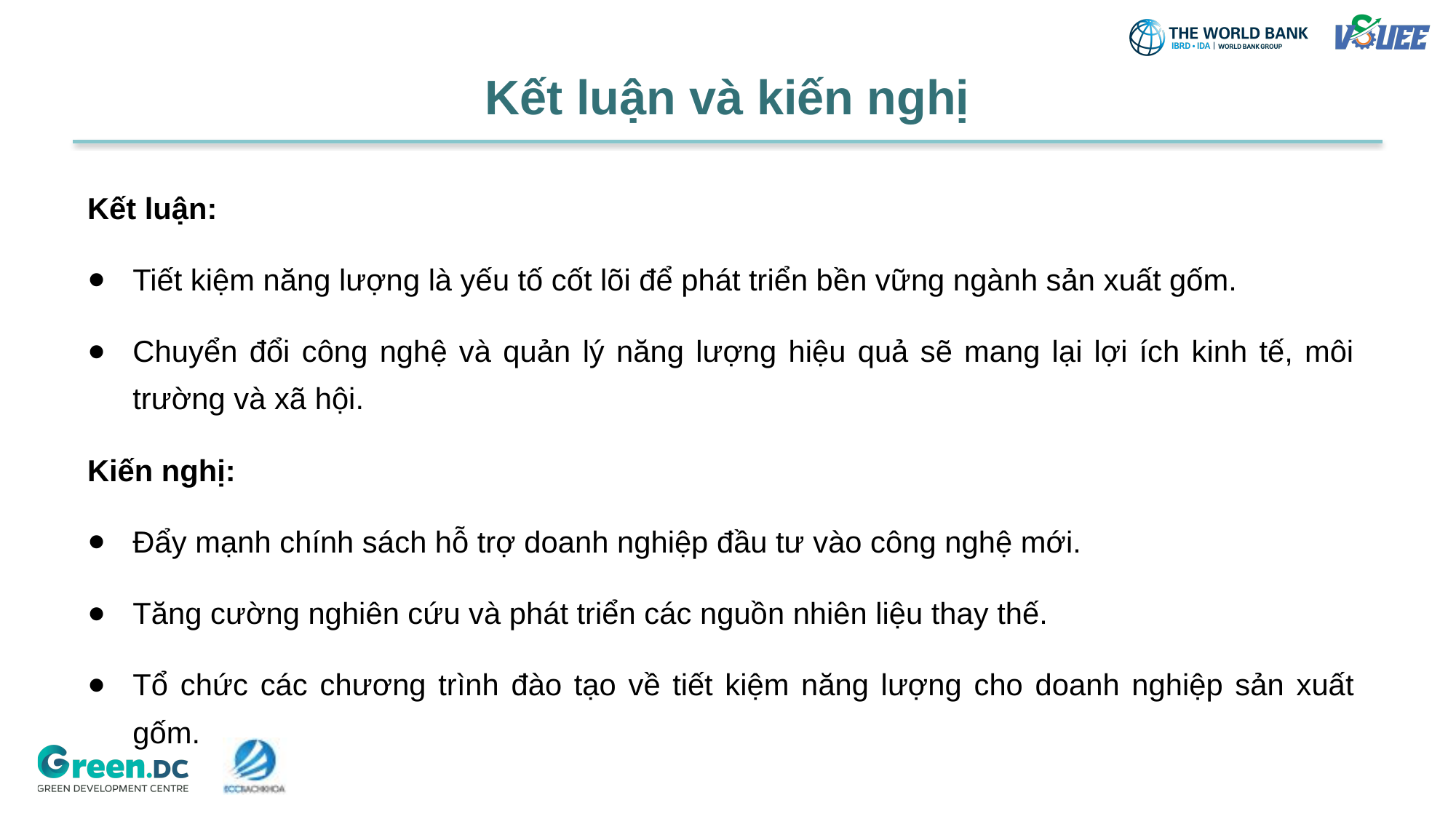

# Kết luận và kiến nghị
Kết luận:
Tiết kiệm năng lượng là yếu tố cốt lõi để phát triển bền vững ngành sản xuất gốm.
Chuyển đổi công nghệ và quản lý năng lượng hiệu quả sẽ mang lại lợi ích kinh tế, môi trường và xã hội.
Kiến nghị:
Đẩy mạnh chính sách hỗ trợ doanh nghiệp đầu tư vào công nghệ mới.
Tăng cường nghiên cứu và phát triển các nguồn nhiên liệu thay thế.
Tổ chức các chương trình đào tạo về tiết kiệm năng lượng cho doanh nghiệp sản xuất gốm.